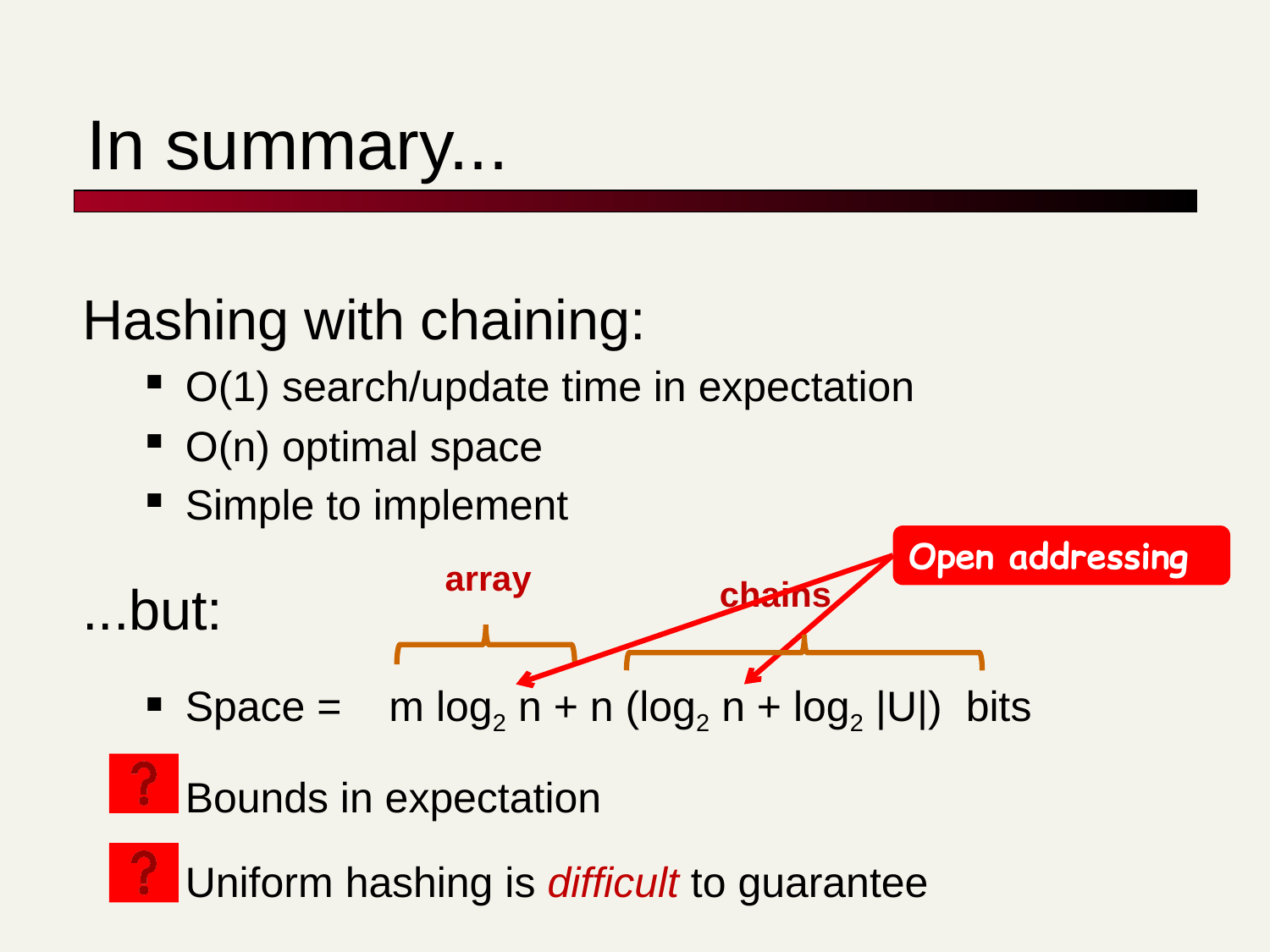

# In summary...
Hashing with chaining:
O(1) search/update time in expectation
O(n) optimal space
Simple to implement
...but:
Space =    m log2 n + n (log2 n + log2 |U|)  bits
Bounds in expectation
Uniform hashing is difficult to guarantee
Open addressing

array

chains